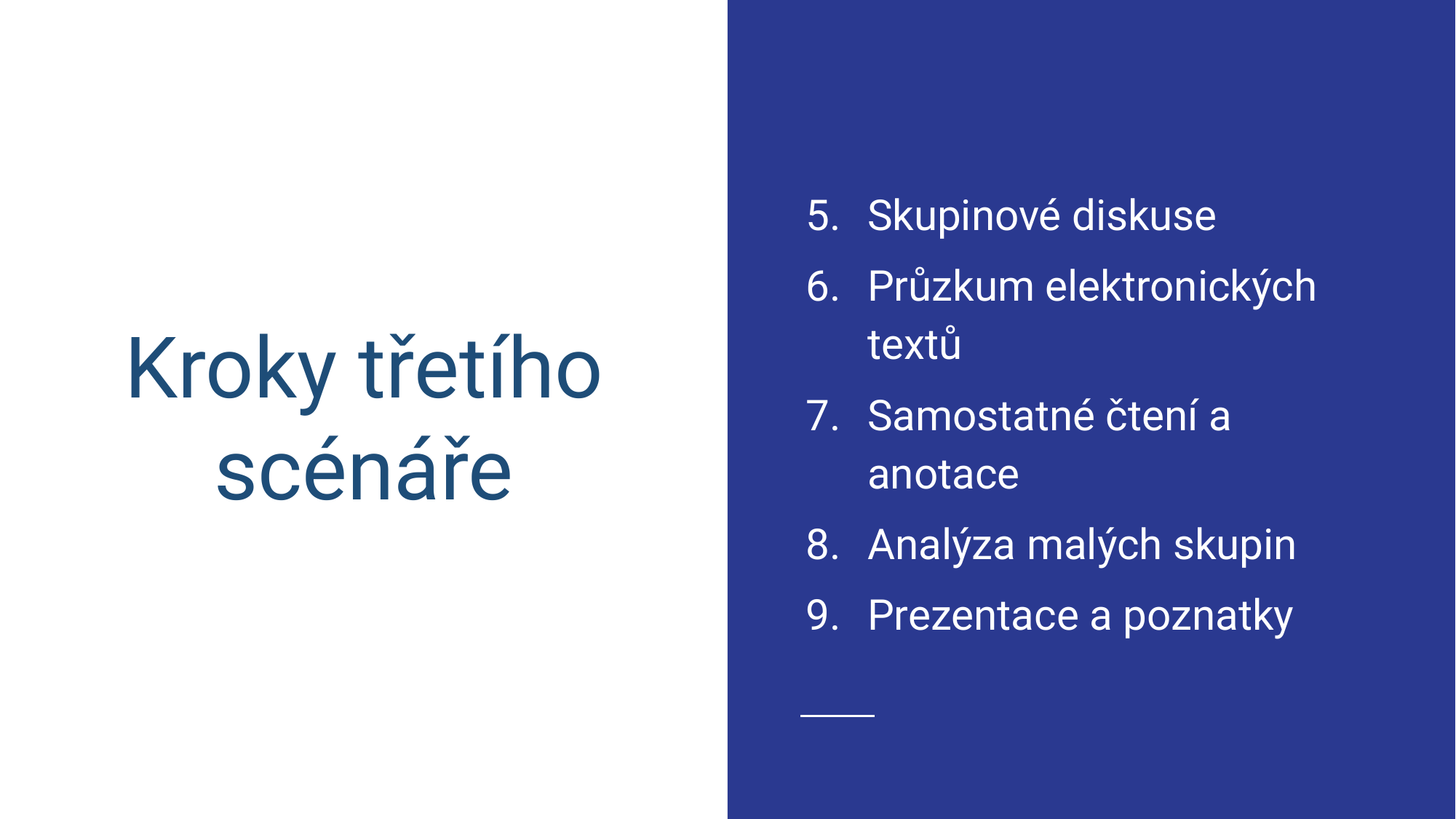

Skupinové diskuse
Průzkum elektronických textů
Samostatné čtení a anotace
Analýza malých skupin
Prezentace a poznatky
# Kroky třetího scénáře